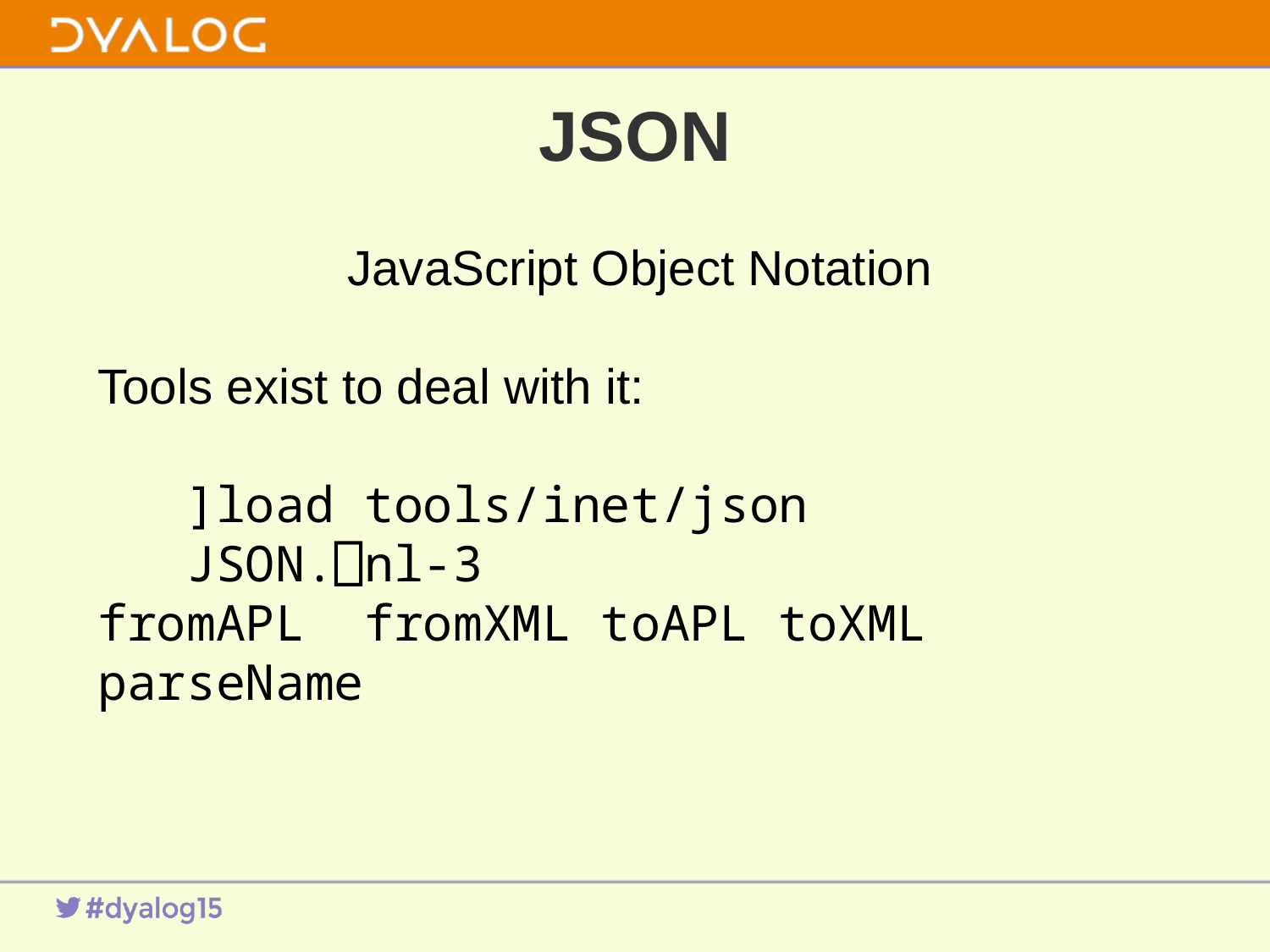

# JSON
JavaScript Object Notation

Tools exist to deal with it:

   ]load tools/inet/json
   JSON.⎕nl-3
fromAPL  fromXML toAPL toXML parseName